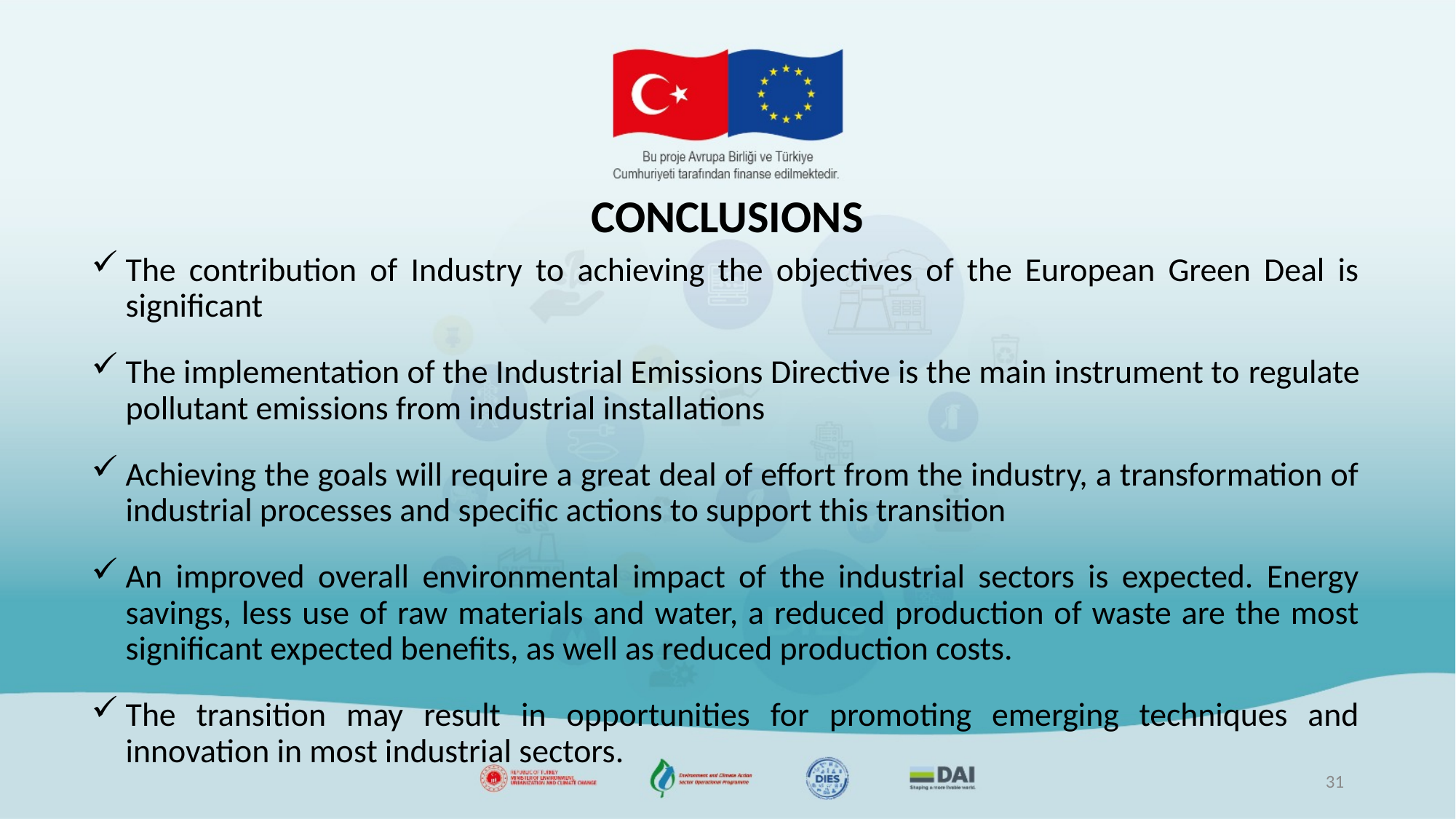

# CONCLUSIONS
The contribution of Industry to achieving the objectives of the European Green Deal is significant
The implementation of the Industrial Emissions Directive is the main instrument to regulate pollutant emissions from industrial installations
Achieving the goals will require a great deal of effort from the industry, a transformation of industrial processes and specific actions to support this transition
An improved overall environmental impact of the industrial sectors is expected. Energy savings, less use of raw materials and water, a reduced production of waste are the most significant expected benefits, as well as reduced production costs.
The transition may result in opportunities for promoting emerging techniques and innovation in most industrial sectors.

31